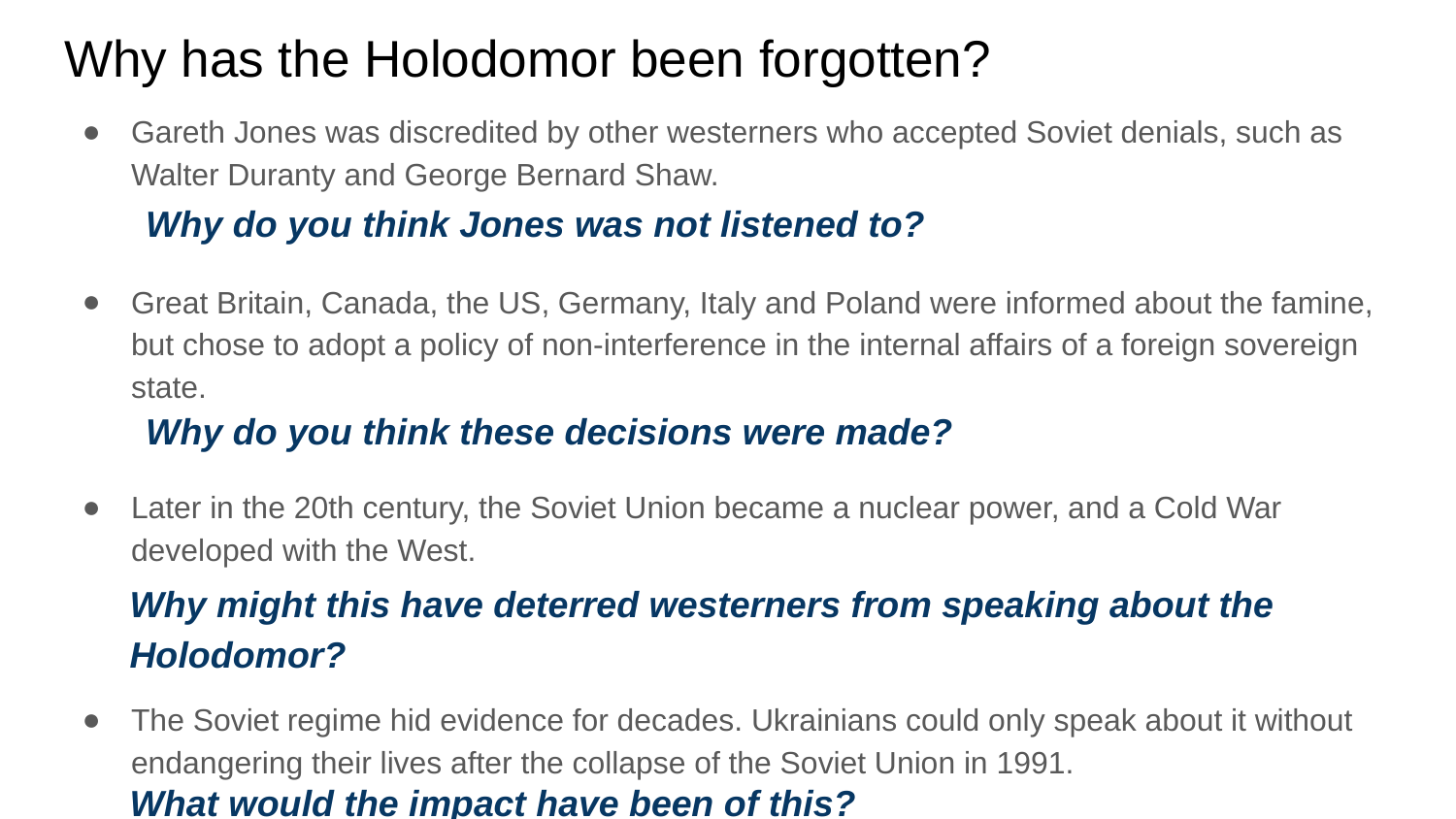

# Why has the Holodomor been forgotten?
Gareth Jones was discredited by other westerners who accepted Soviet denials, such as Walter Duranty and George Bernard Shaw.

Great Britain, Canada, the US, Germany, Italy and Poland were informed about the famine, but chose to adopt a policy of non-interference in the internal affairs of a foreign sovereign state.

Later in the 20th century, the Soviet Union became a nuclear power, and a Cold War developed with the West.

The Soviet regime hid evidence for decades. Ukrainians could only speak about it without endangering their lives after the collapse of the Soviet Union in 1991.
Why do you think Jones was not listened to?
Why do you think these decisions were made?
Why might this have deterred westerners from speaking about the Holodomor?
What would the impact have been of this?